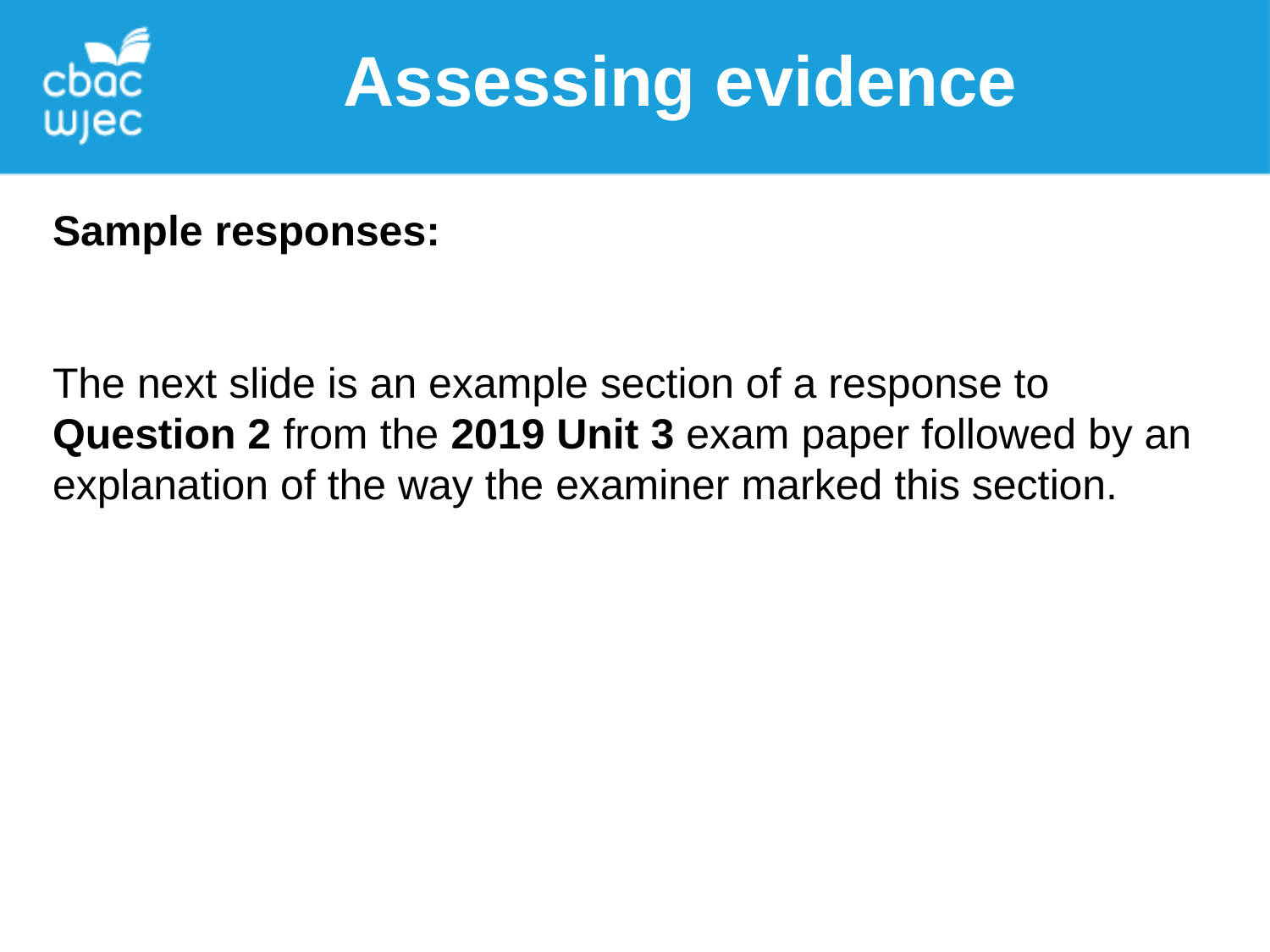

Assessing evidence
Sample responses:

The next slide is an example section of a response to Question 2 from the 2019 Unit 3 exam paper followed by an explanation of the way the examiner marked this section.